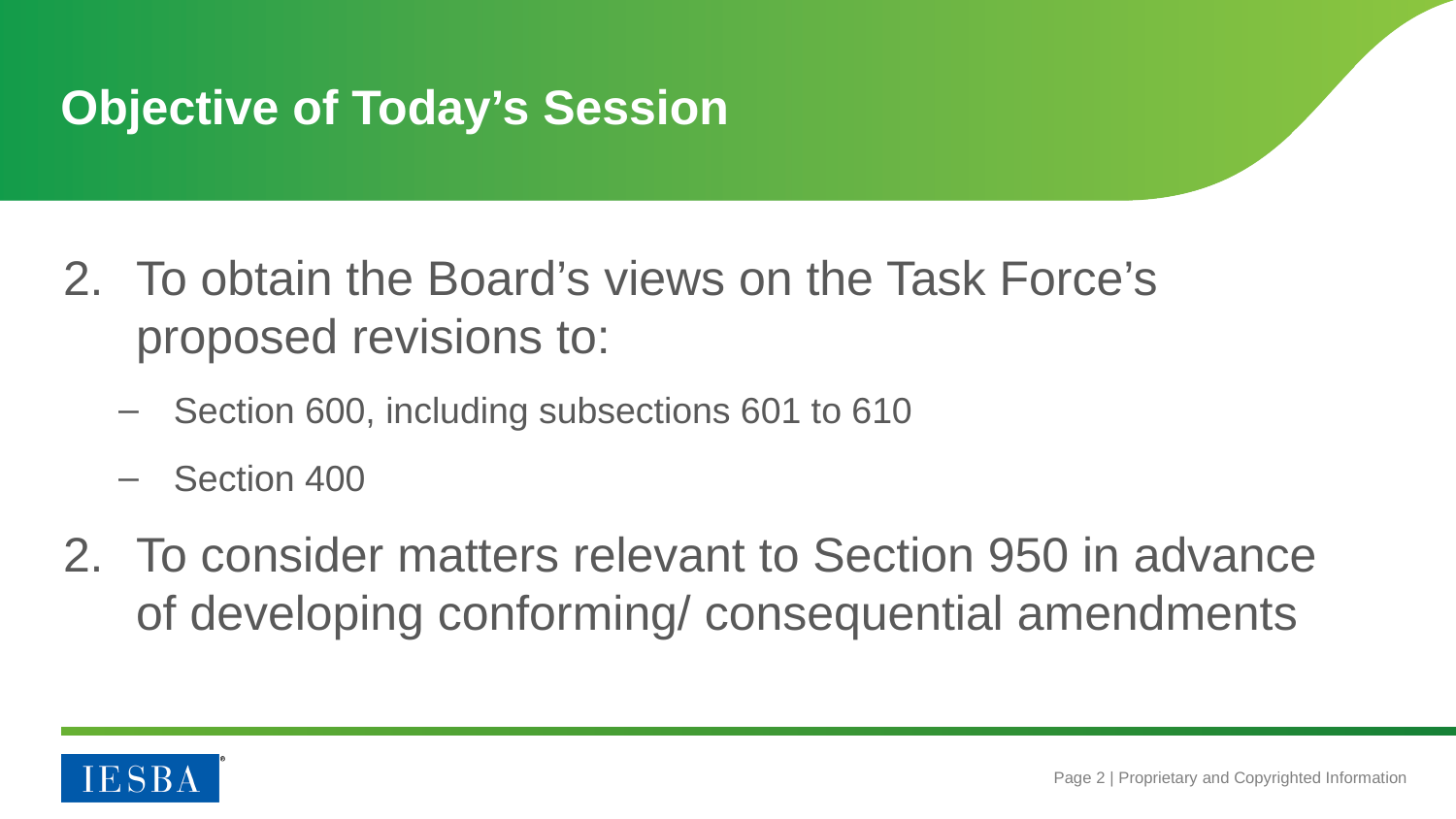

# Objective of Today’s Session
To obtain the Board’s views on the Task Force’s proposed revisions to:
Section 600, including subsections 601 to 610
Section 400
To consider matters relevant to Section 950 in advance of developing conforming/ consequential amendments